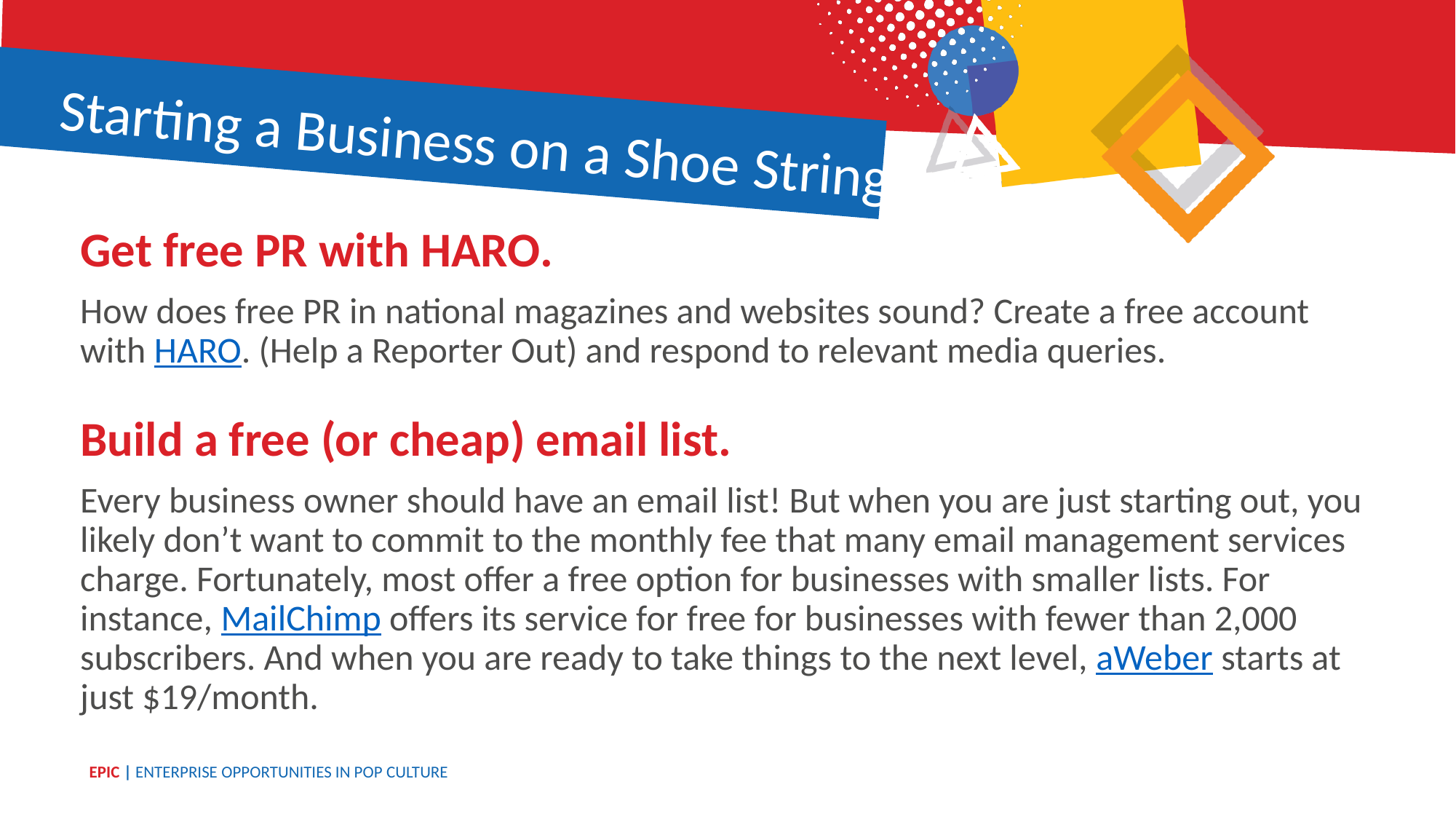

Starting a Business on a Shoe String

Get free PR with HARO.
How does free PR in national magazines and websites sound? Create a free account with HARO. (Help a Reporter Out) and respond to relevant media queries.

Build a free (or cheap) email list.
Every business owner should have an email list! But when you are just starting out, you likely don’t want to commit to the monthly fee that many email management services charge. Fortunately, most offer a free option for businesses with smaller lists. For instance, MailChimp offers its service for free for businesses with fewer than 2,000 subscribers. And when you are ready to take things to the next level, aWeber starts at just $19/month.